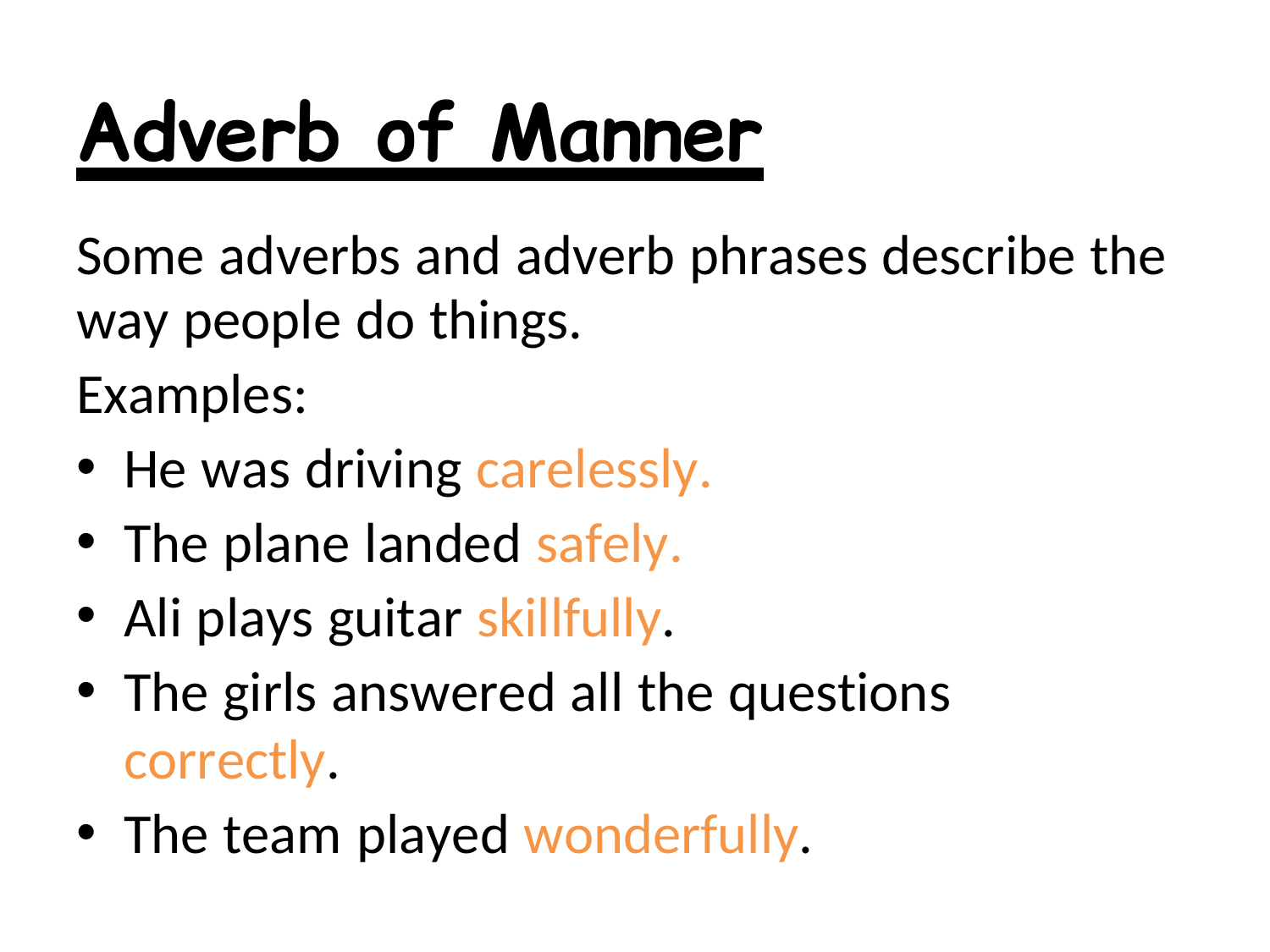

# Adverb of Manner
Some adverbs and adverb phrases describe the
way people do things.
Examples:
He was driving carelessly.
The plane landed safely.
Ali plays guitar skillfully.
The girls answered all the questions correctly.
The team played wonderfully.